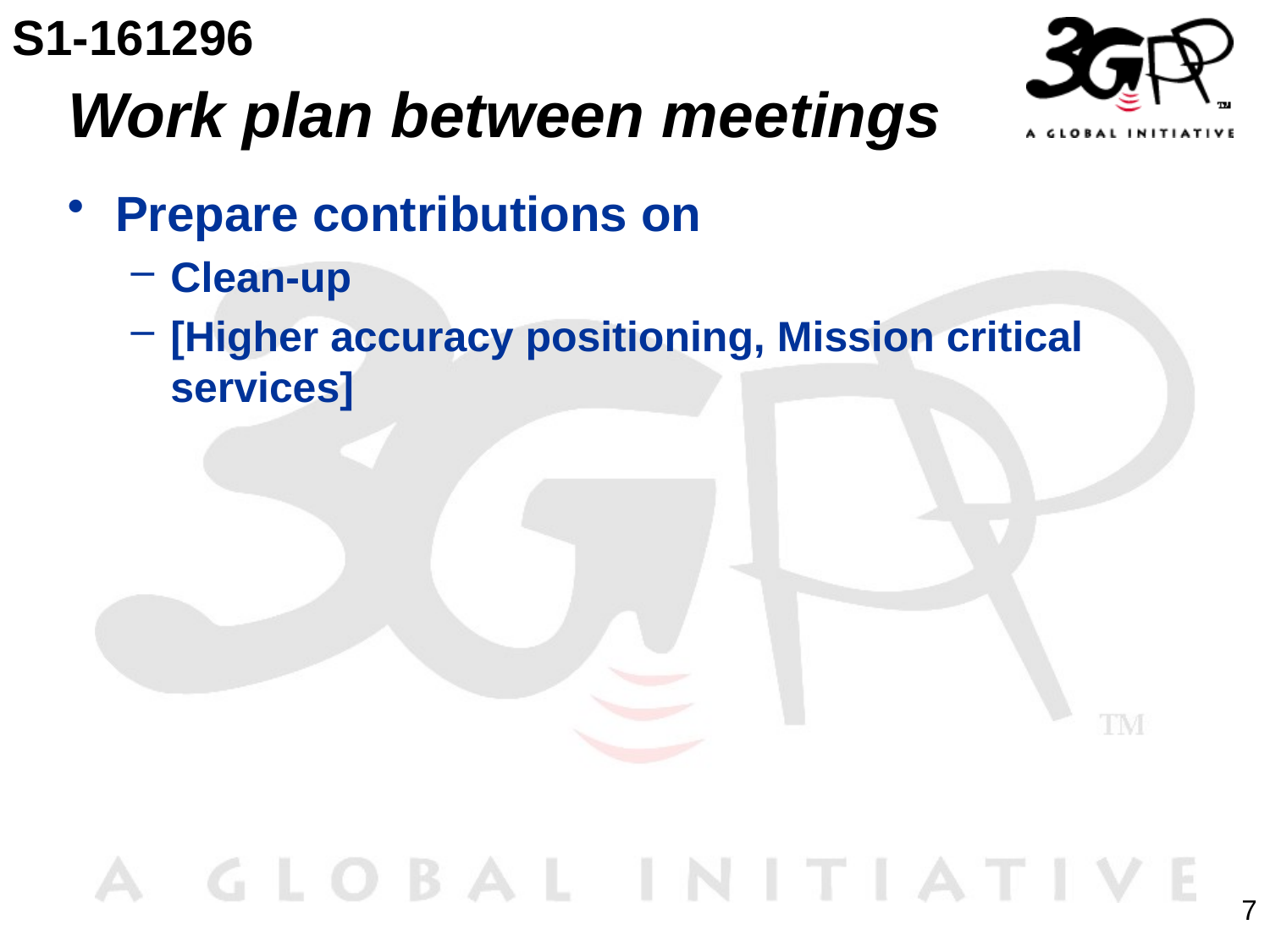

S1-161296
# Work plan between meetings
Prepare contributions on
Clean-up
[Higher accuracy positioning, Mission critical services]
7